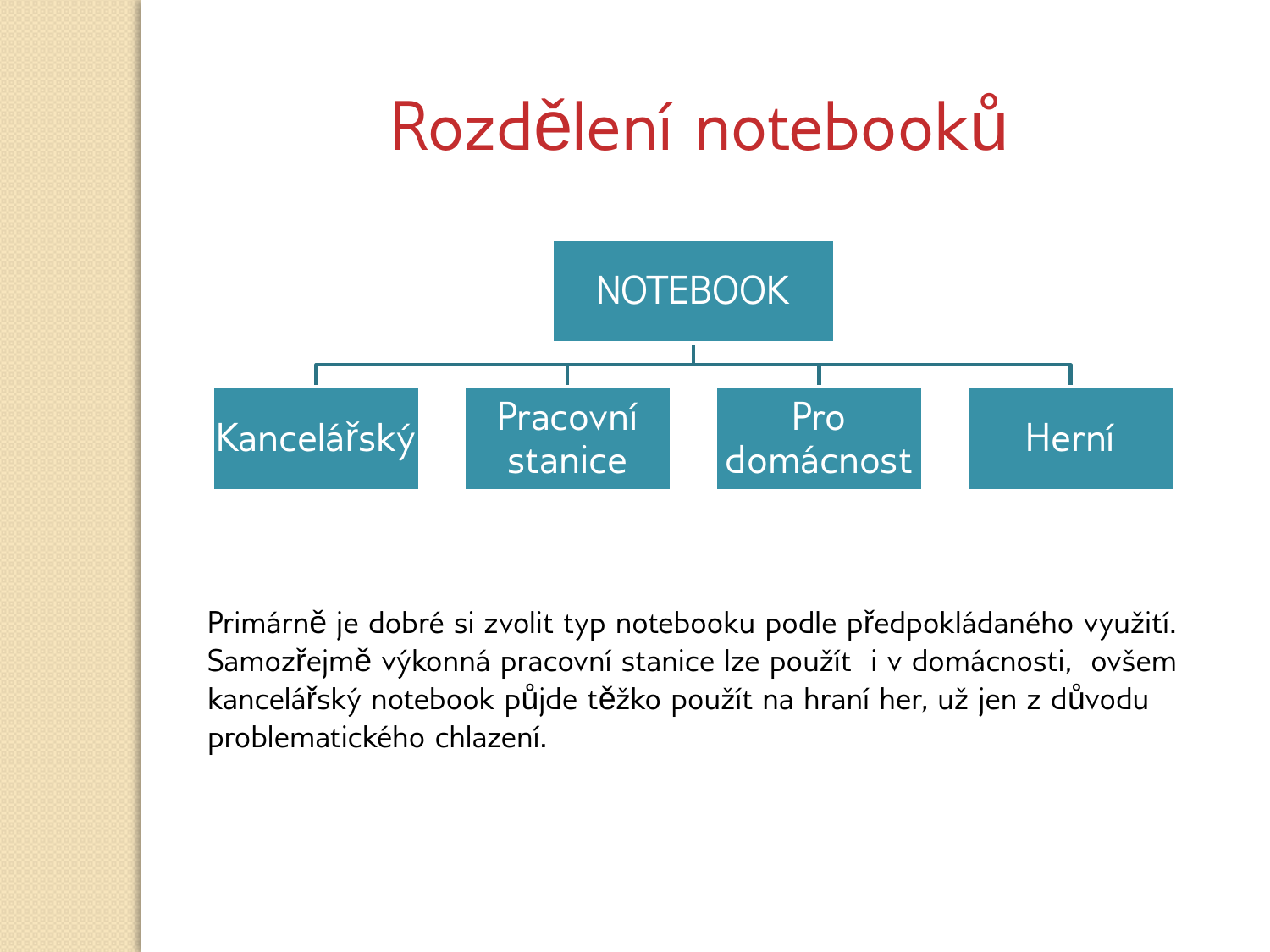

Rozdělení notebooků
NOTEBOOK
Kancelářský
Pracovní stanice
Pro domácnost
Herní
Primárně je dobré si zvolit typ notebooku podle předpokládaného využití. Samozřejmě výkonná pracovní stanice lze použít  i v domácnosti,  ovšem kancelářský notebook půjde těžko použít na hraní her, už jen z důvodu problematického chlazení.